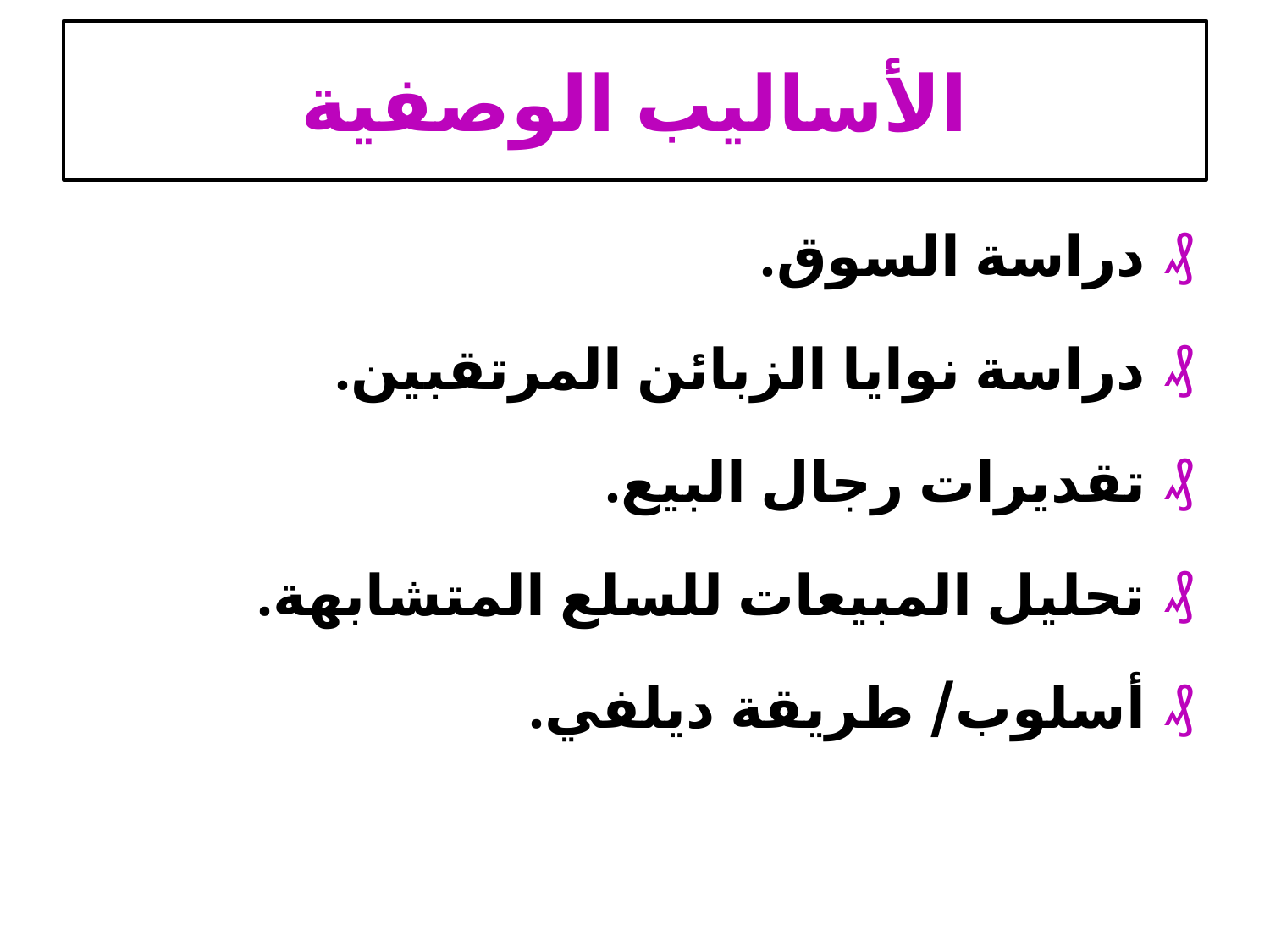

# الأساليب الوصفية
دراسة السوق.
دراسة نوايا الزبائن المرتقبين.
تقديرات رجال البيع.
تحليل المبيعات للسلع المتشابهة.
أسلوب/ طريقة ديلفي.